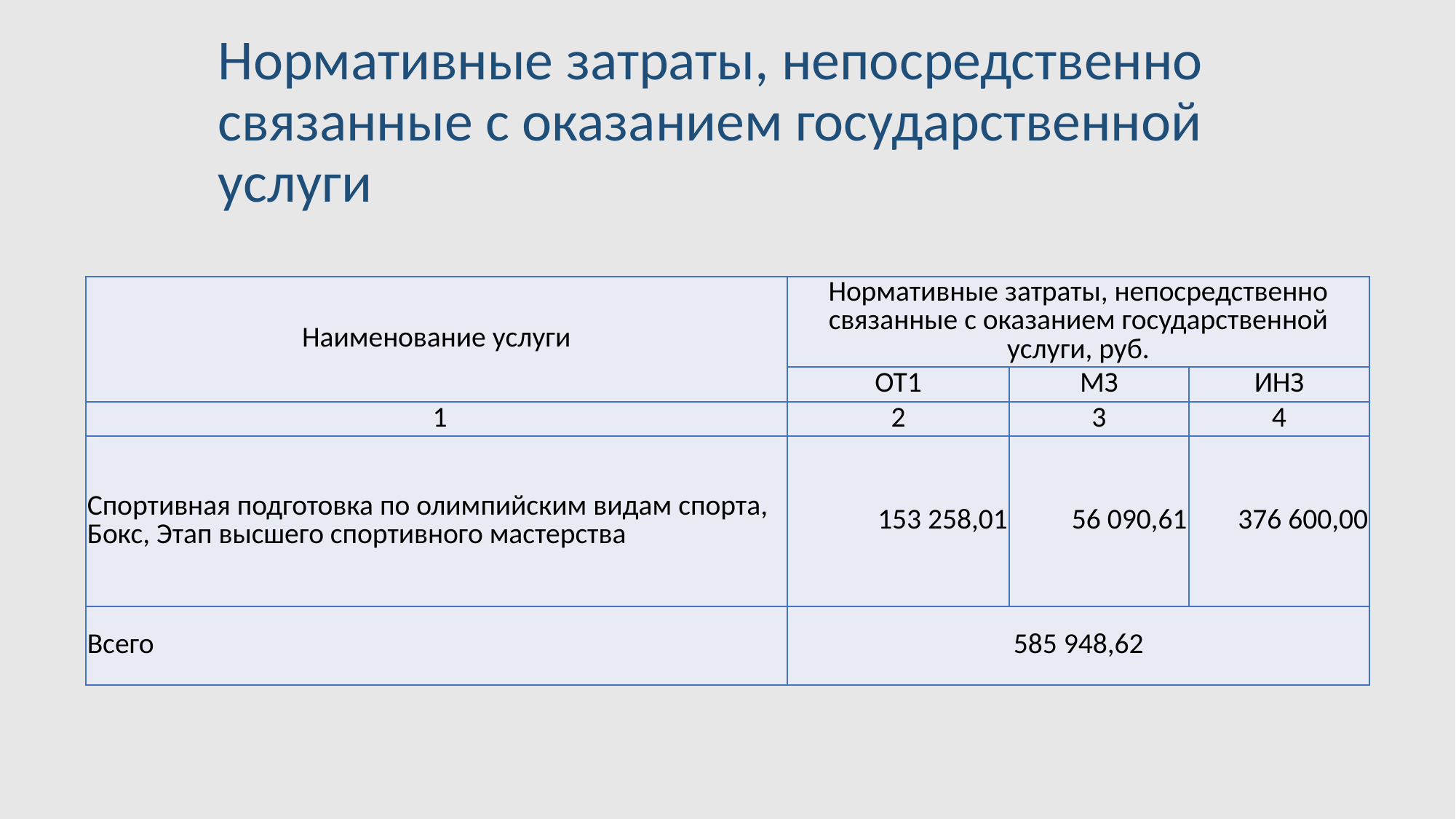

# Нормативные затраты, непосредственно связанные с оказанием государственной услуги
| Наименование услуги | Нормативные затраты, непосредственно связанные с оказанием государственной услуги, руб. |  |  |
| --- | --- | --- | --- |
|  | ОТ1 | МЗ | ИНЗ |
| 1 | 2 | 3 | 4 |
| Спортивная подготовка по олимпийским видам спорта, Бокс, Этап высшего спортивного мастерства | 153 258,01 | 56 090,61 | 376 600,00 |
| Всего | 585 948,62 |  |  |